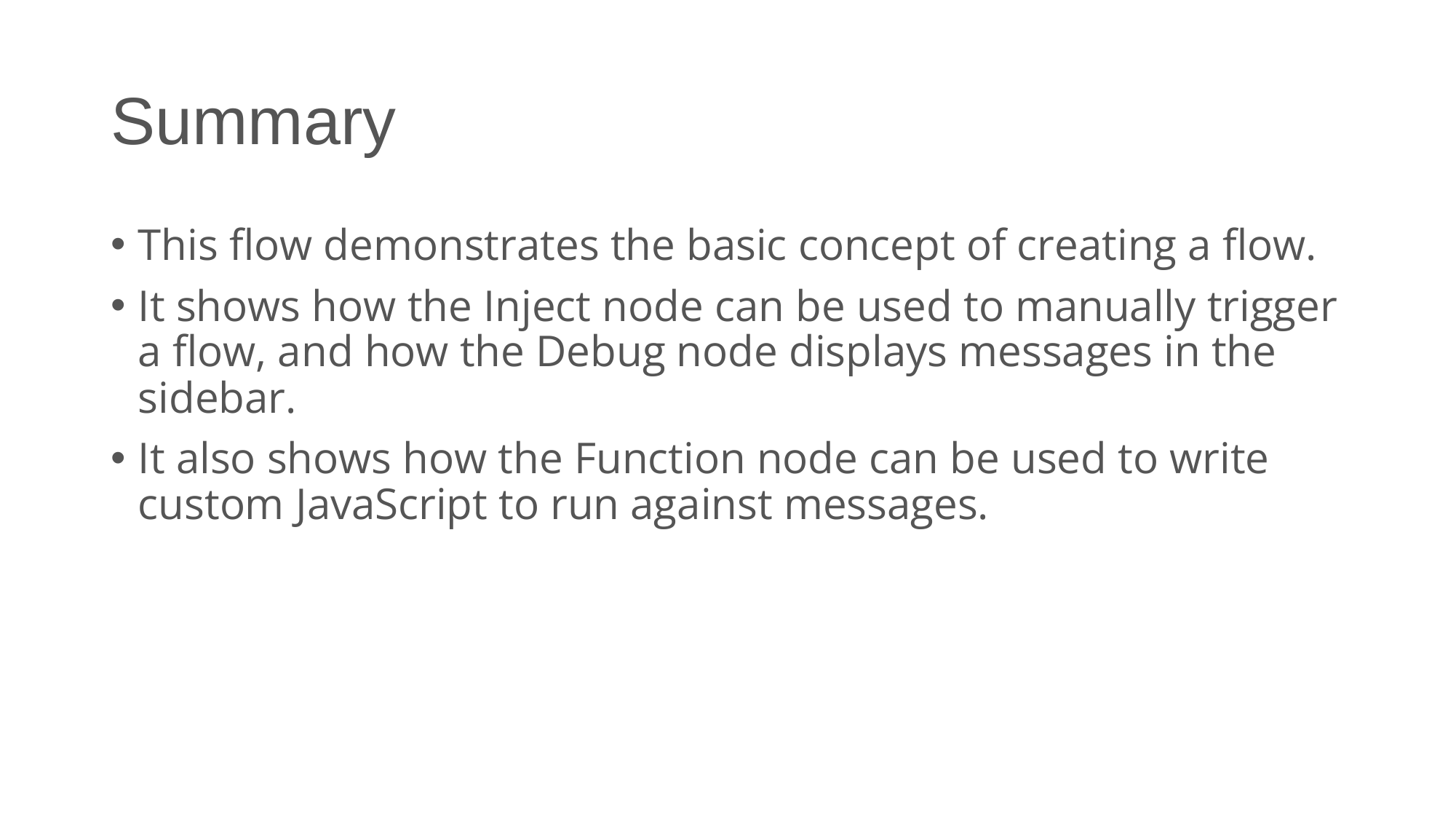

# Summary
This flow demonstrates the basic concept of creating a flow.
It shows how the Inject node can be used to manually trigger a flow, and how the Debug node displays messages in the sidebar.
It also shows how the Function node can be used to write custom JavaScript to run against messages.